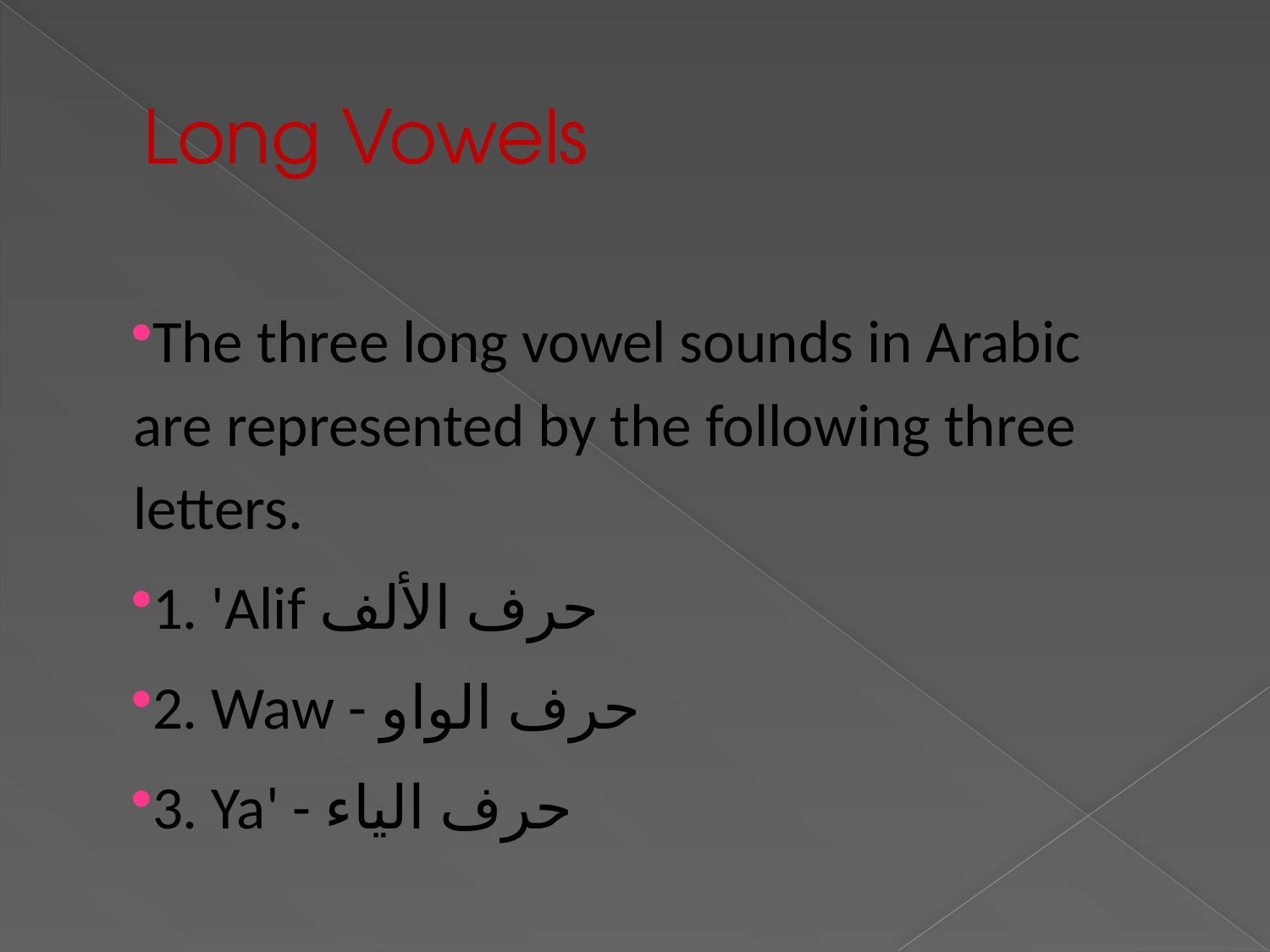

# Long Vowels
The three long vowel sounds in Arabic are represented by the following three letters.
1. 'Alif حرف الألف
2. Waw - حرف الواو
3. Ya' - حرف الياء